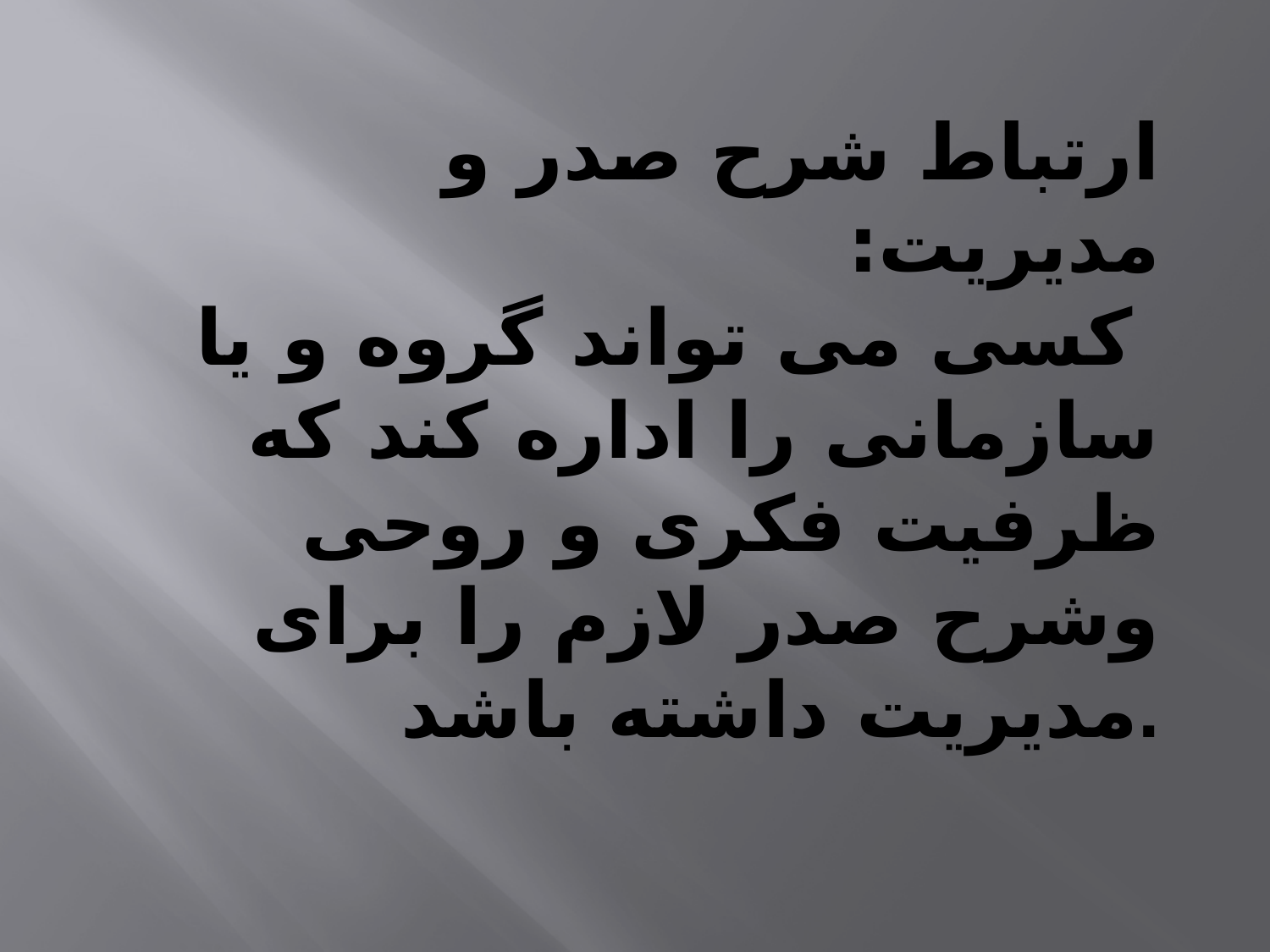

# ارتباط شرح صدر و مدیریت: کسی می تواند گروه و یا سازمانی را اداره کند که ظرفیت فکری و روحی وشرح صدر لازم را برای مدیریت داشته باشد.